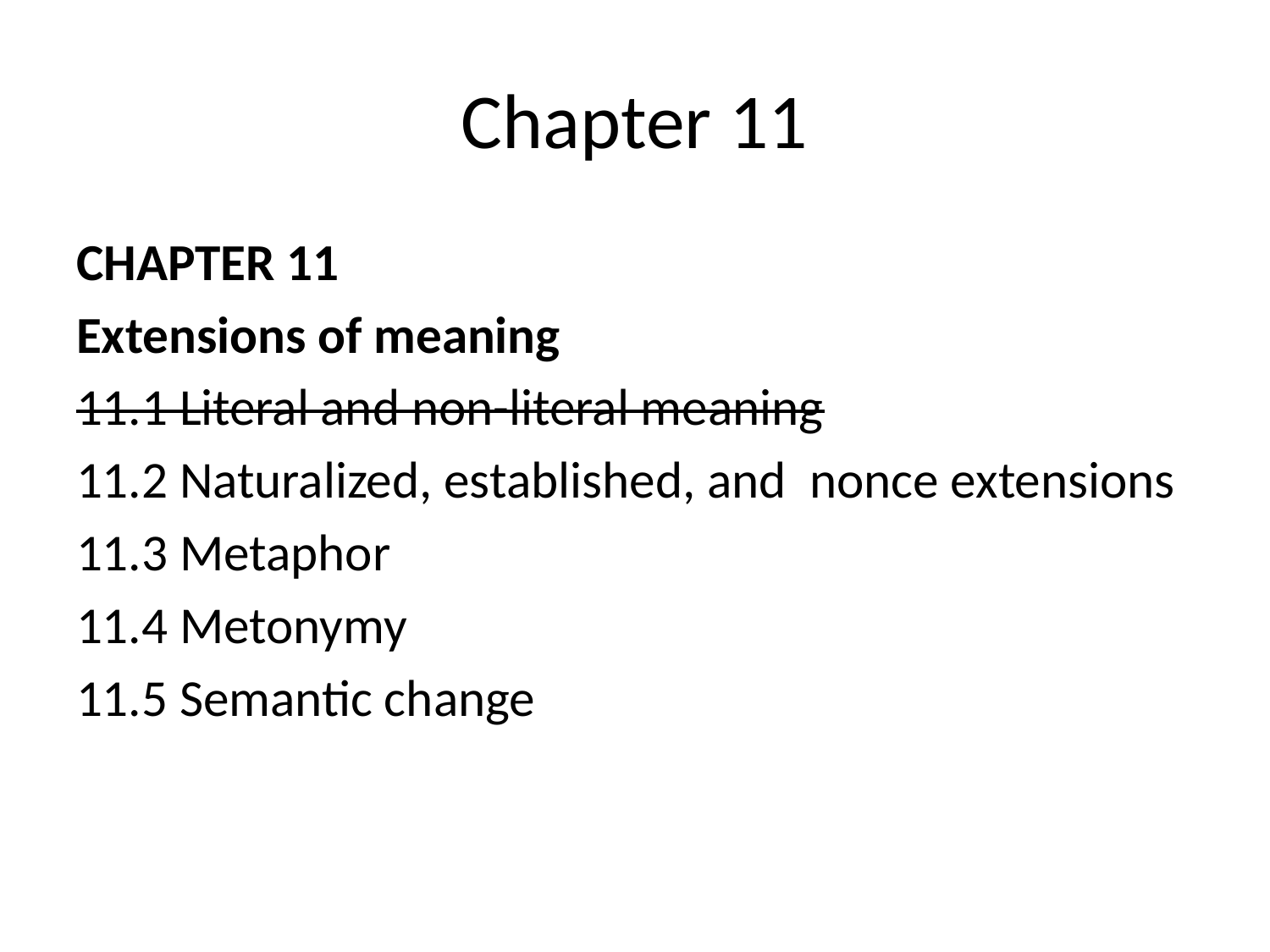

# Chapter 11
CHAPTER 11
Extensions of meaning
11.1 Literal and non-literal meaning
11.2 Naturalized, established, and  nonce extensions
11.3 Metaphor
11.4 Metonymy
11.5 Semantic change